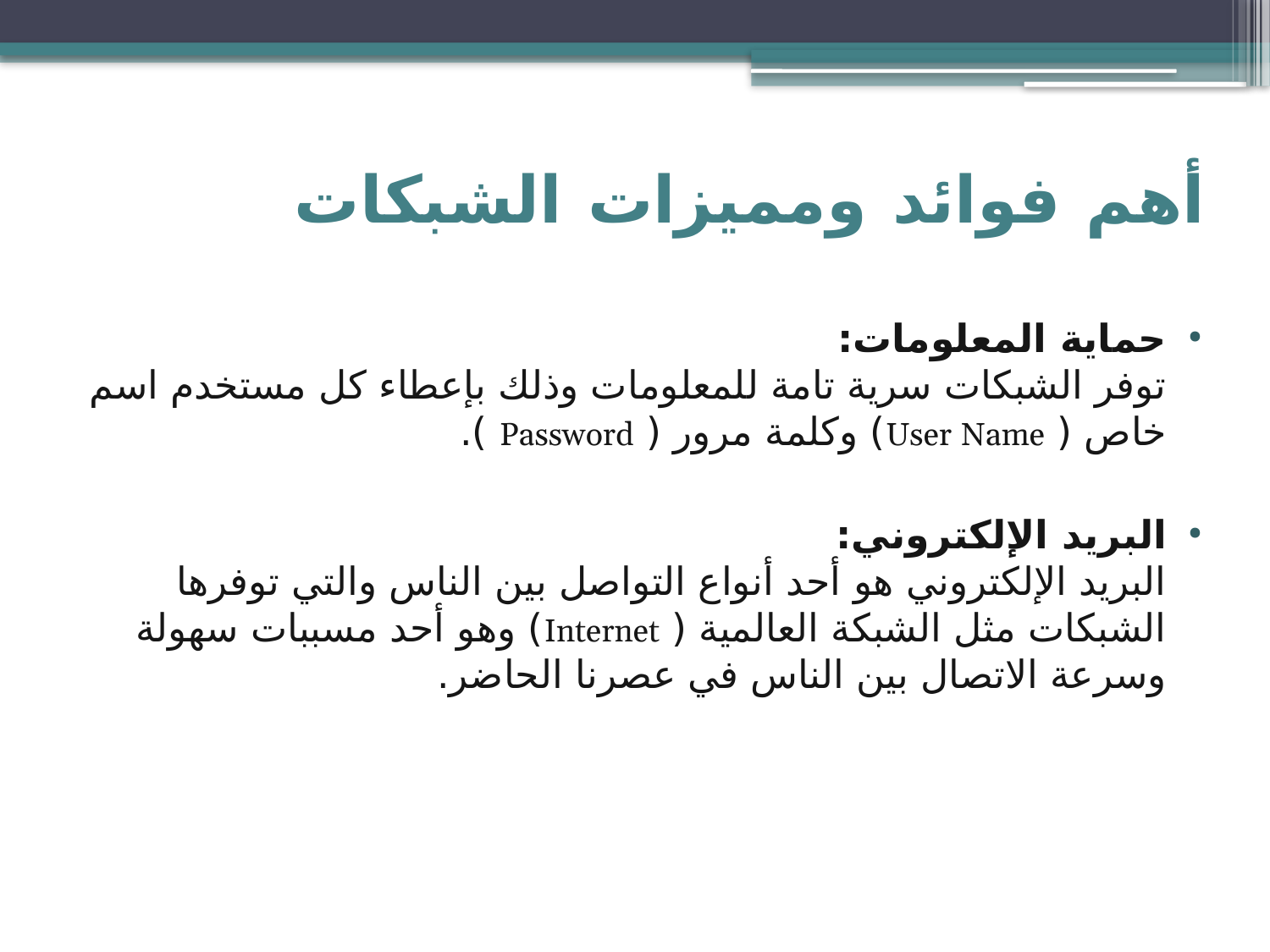

# أهم فوائد ومميزات الشبكات
حماية المعلومات:
توفر الشبكات سرية تامة للمعلومات وذلك بإعطاء كل مستخدم اسم خاص ( User Name) وكلمة مرور ( Password ).

البريد الإلكتروني:
البريد الإلكتروني هو أحد أنواع التواصل بين الناس والتي توفرها الشبكات مثل الشبكة العالمية ( Internet) وهو أحد مسببات سهولة وسرعة الاتصال بين الناس في عصرنا الحاضر.